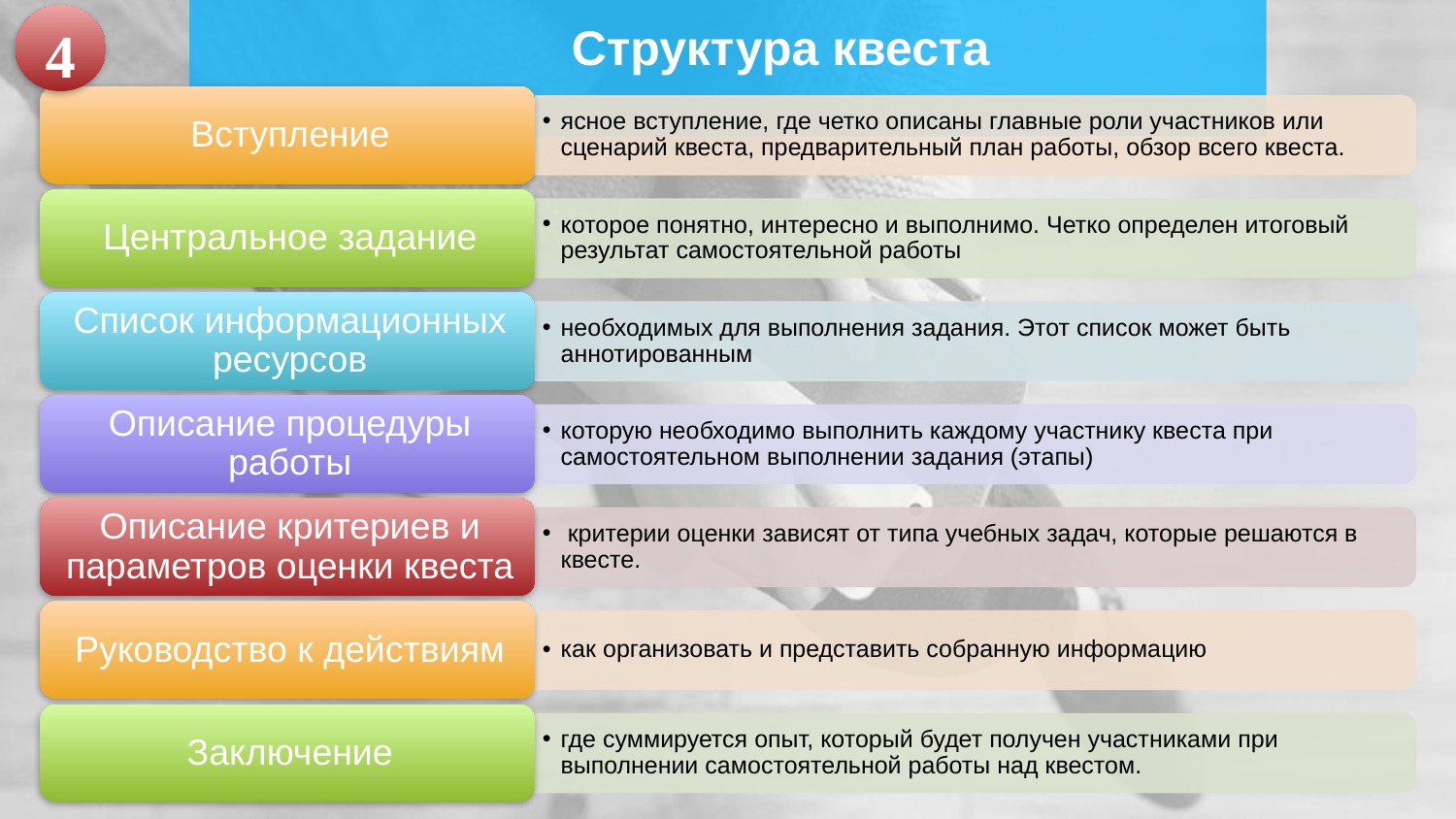

# Структура квеста
4
ясное вступление, где четко описаны главные роли участников или сценарий квеста, предварительный план работы, обзор всего квеста.
Вступление
которое понятно, интересно и выполнимо. Четко определен итоговый результат самостоятельной работы
Центральное задание
необходимых для выполнения задания. Этот список может быть аннотированным
Список информационных ресурсов
которую необходимо выполнить каждому участнику квеста при самостоятельном выполнении задания (этапы)
Описание процедуры работы
 критерии оценки зависят от типа учебных задач, которые решаются в квесте.
Описание критериев и параметров оценки квеста
как организовать и представить собранную информацию
Руководство к действиям
где суммируется опыт, который будет получен участниками при выполнении самостоятельной работы над квестом.
Заключение